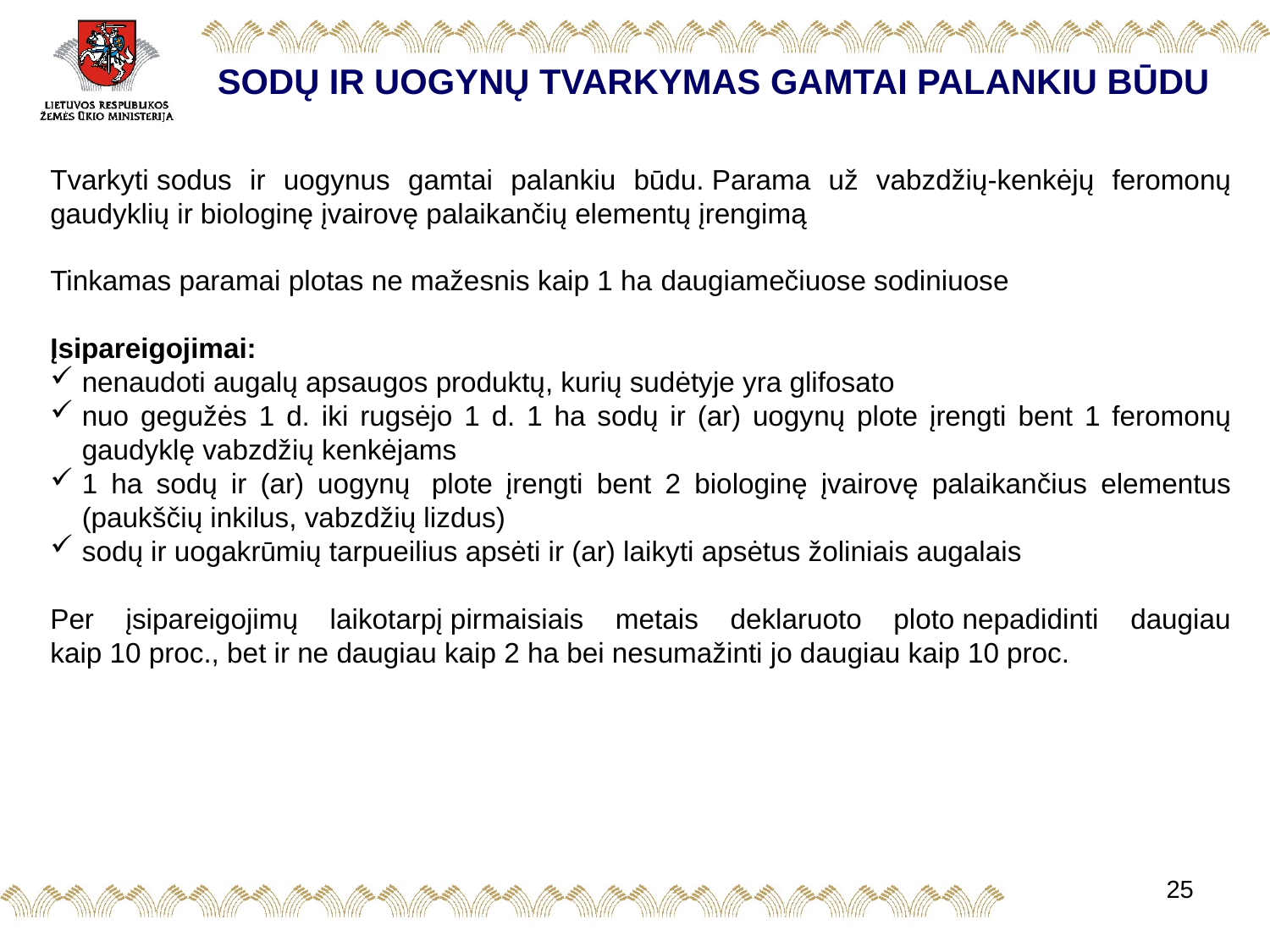

SODŲ IR UOGYNŲ TVARKYMAS GAMTAI PALANKIU BŪDU

Tvarkyti sodus ir uogynus gamtai palankiu būdu. Parama už vabzdžių-kenkėjų feromonų gaudyklių ir biologinę įvairovę palaikančių elementų įrengimą

Tinkamas paramai plotas ne mažesnis kaip 1 ha daugiamečiuose sodiniuose

Įsipareigojimai:​
nenaudoti augalų apsaugos produktų, kurių sudėtyje yra glifosato
nuo gegužės 1 d. iki rugsėjo 1 d. 1 ha sodų ir (ar) uogynų plote įrengti bent 1 feromonų gaudyklę vabzdžių kenkėjams​
1 ha sodų ir (ar) uogynų  plote įrengti bent 2 biologinę įvairovę palaikančius elementus (paukščių inkilus, vabzdžių lizdus)
sodų ir uogakrūmių tarpueilius apsėti ir (ar) laikyti apsėtus žoliniais augalais

Per įsipareigojimų laikotarpį pirmaisiais metais deklaruoto ploto nepadidinti daugiau kaip 10 proc., bet ir ne daugiau kaip 2 ha bei nesumažinti jo daugiau kaip 10 proc.

25